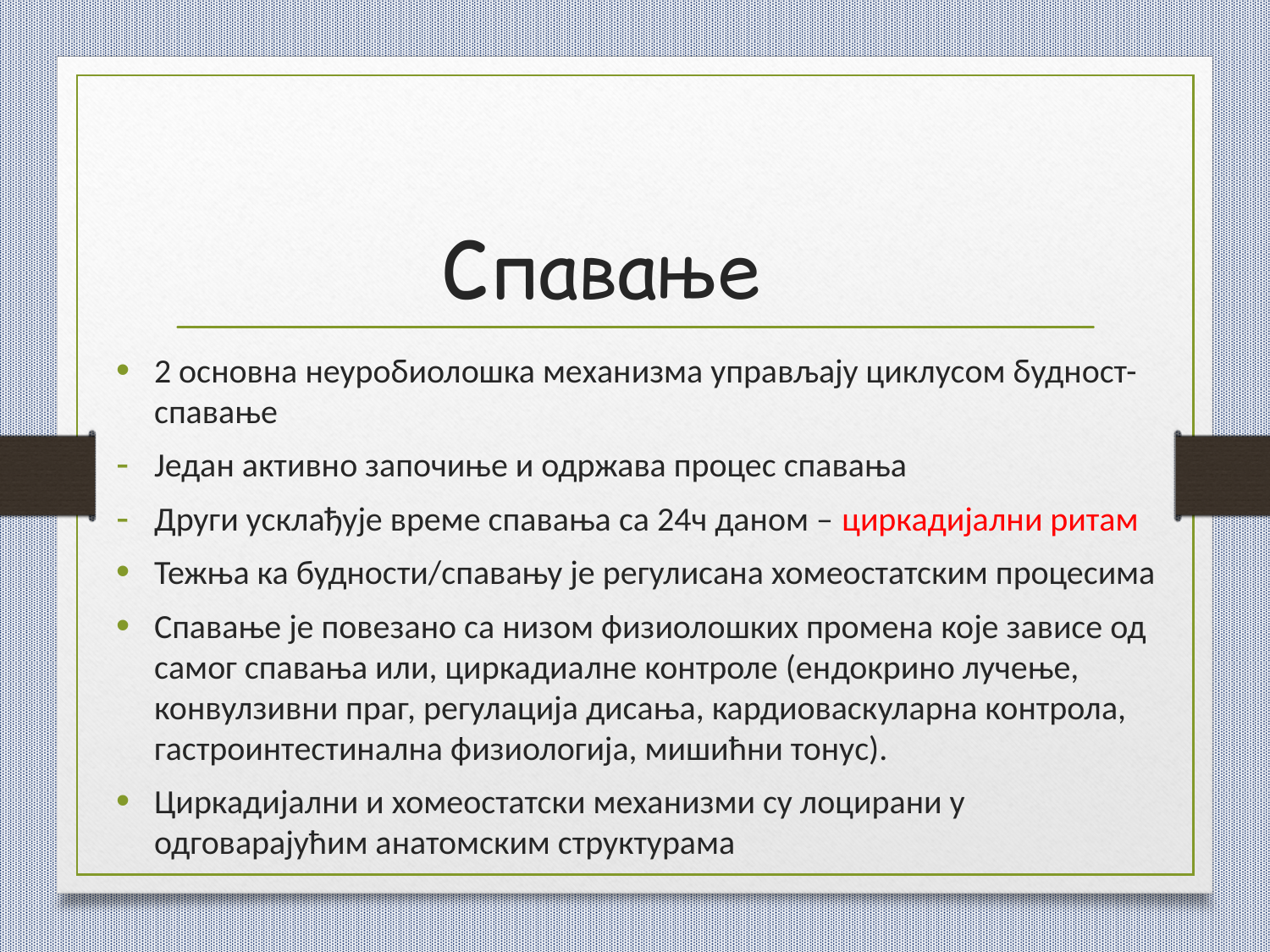

# Спавање
2 основна неуробиолошка механизма управљају циклусом будност-спавање
Један активно започиње и одржава процес спавања
Други усклађује време спавања са 24ч даном – циркадијални ритам
Тежња ка будности/спавању је регулисана хомеостатским процесима
Спавање је повезано са низом физиолошких промена које зависе од самог спавања или, циркадиалне контроле (ендокрино лучење, конвулзивни праг, регулација дисања, кардиоваскуларна контрола, гастроинтестинална физиологија, мишићни тонус).
Циркадијални и хомеостатски механизми су лоцирани у одговарајућим анатомским структурама